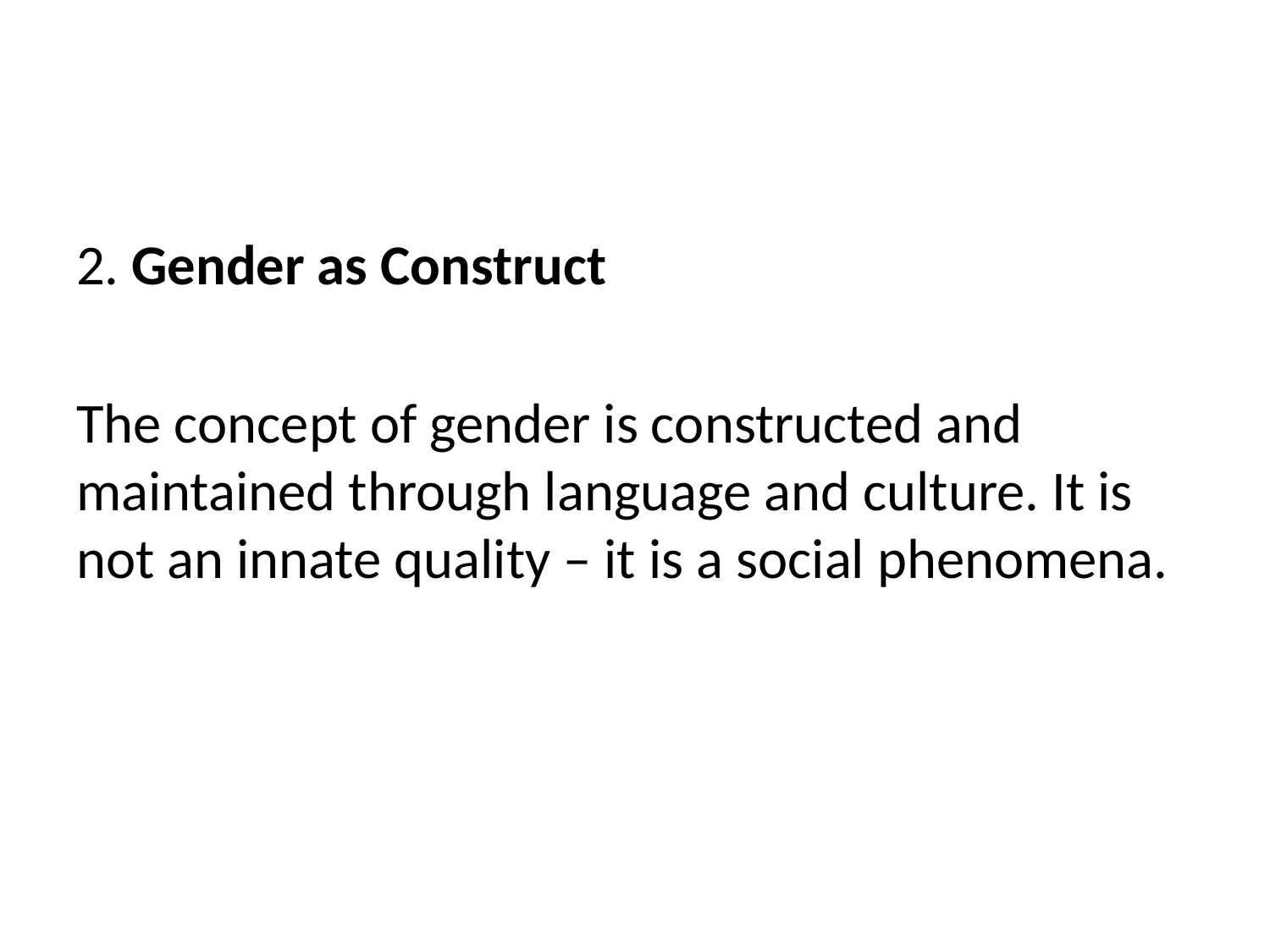

#
2. Gender as Construct

The concept of gender is constructed and maintained through language and culture. It is not an innate quality – it is a social phenomena.